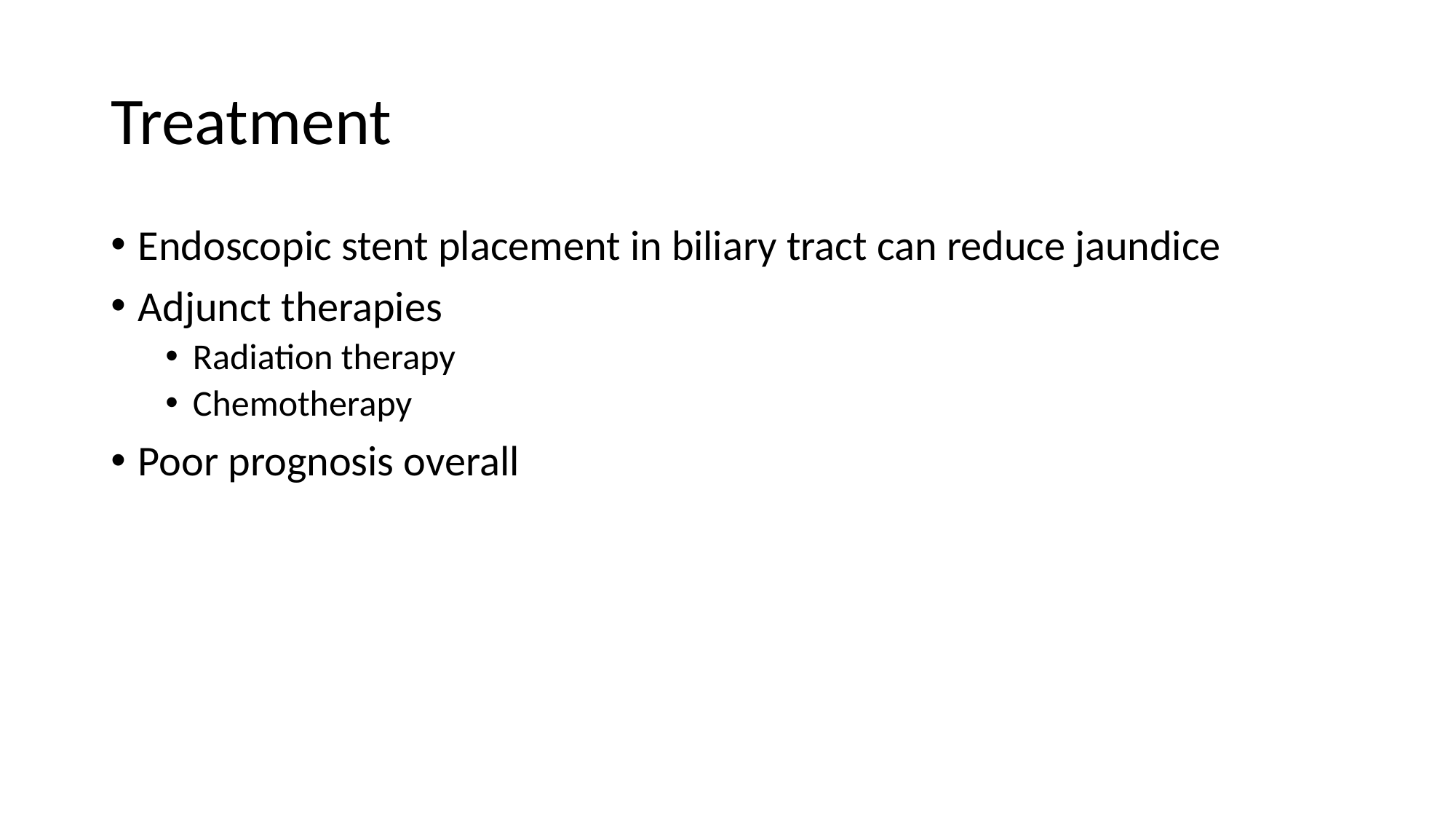

# Treatment
Endoscopic stent placement in biliary tract can reduce jaundice
Adjunct therapies
Radiation therapy
Chemotherapy
Poor prognosis overall